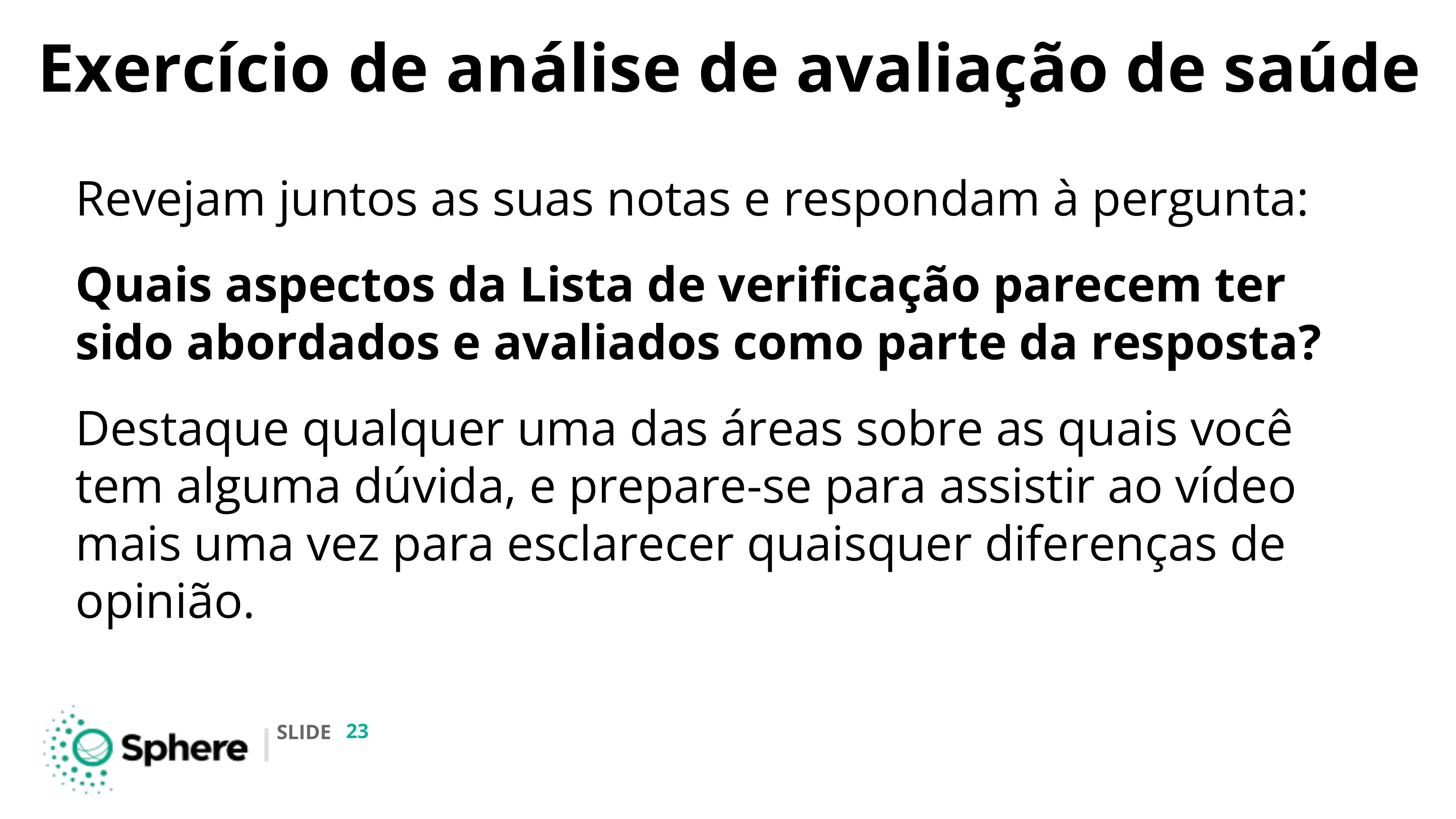

# Exercício de análise de avaliação de saúde
Revejam juntos as suas notas e respondam à pergunta:
Quais aspectos da Lista de verificação parecem ter sido abordados e avaliados como parte da resposta?
Destaque qualquer uma das áreas sobre as quais você tem alguma dúvida, e prepare-se para assistir ao vídeo mais uma vez para esclarecer quaisquer diferenças de opinião.
23